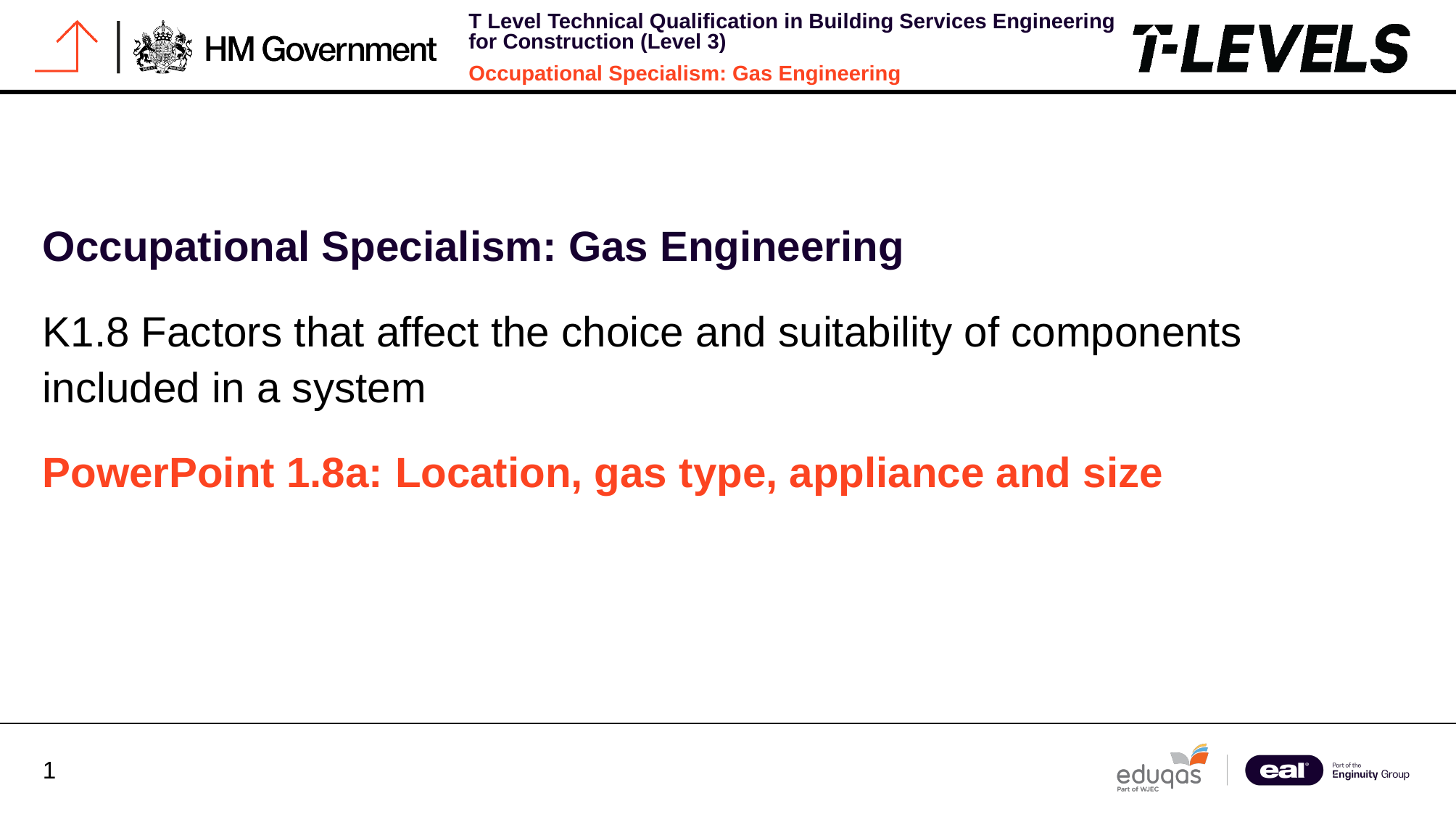

Occupational Specialism: Gas Engineering
K1.8 Factors that affect the choice and suitability of components included in a system
PowerPoint 1.8a: Location, gas type, appliance and size